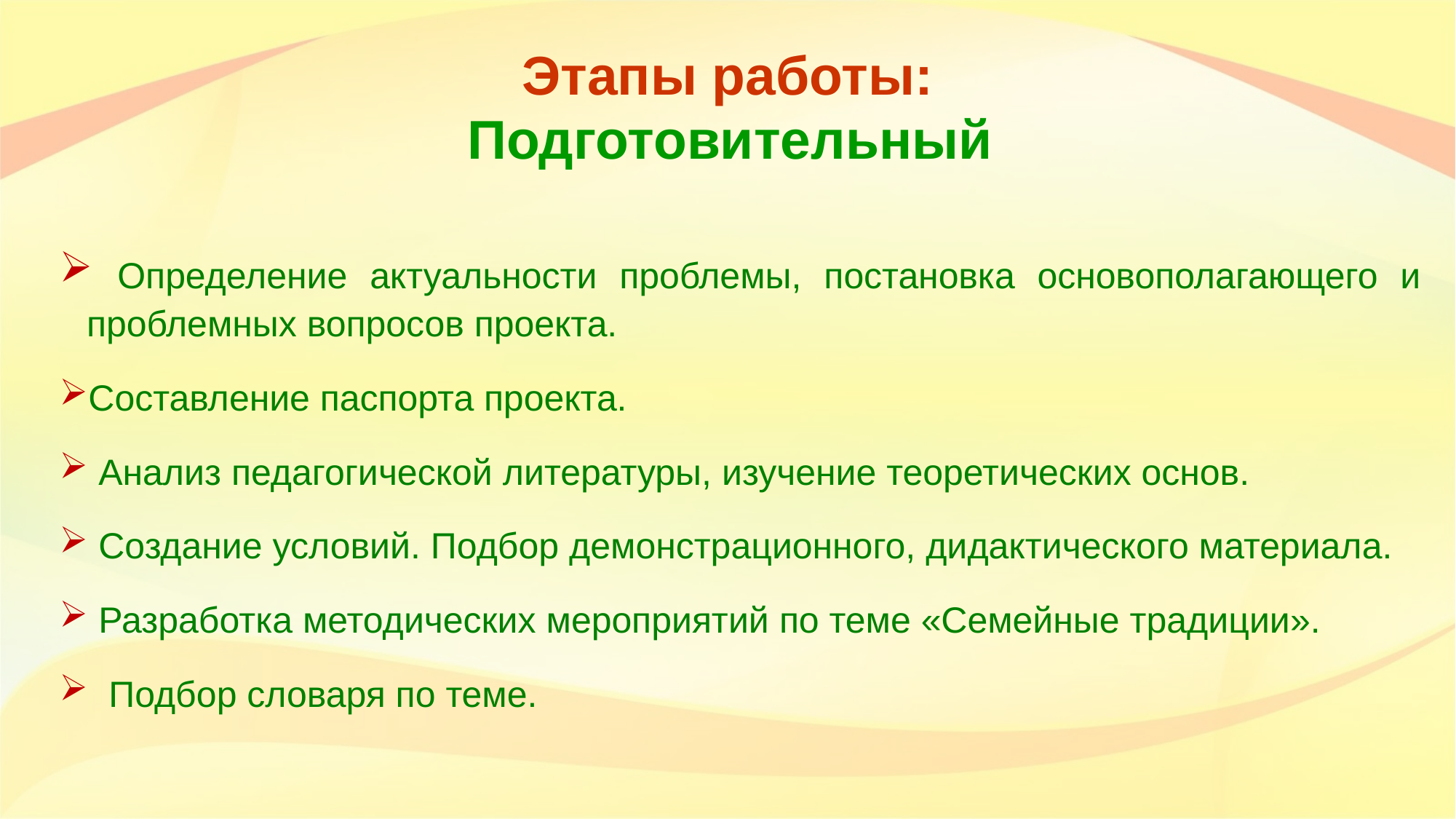

# Этапы работы:
Подготовительный
 Определение актуальности проблемы, постановка основополагающего и проблемных вопросов проекта.
Составление паспорта проекта.
 Анализ педагогической литературы, изучение теоретических основ.
 Создание условий. Подбор демонстрационного, дидактического материала.
 Разработка методических мероприятий по теме «Семейные традиции».
  Подбор словаря по теме.